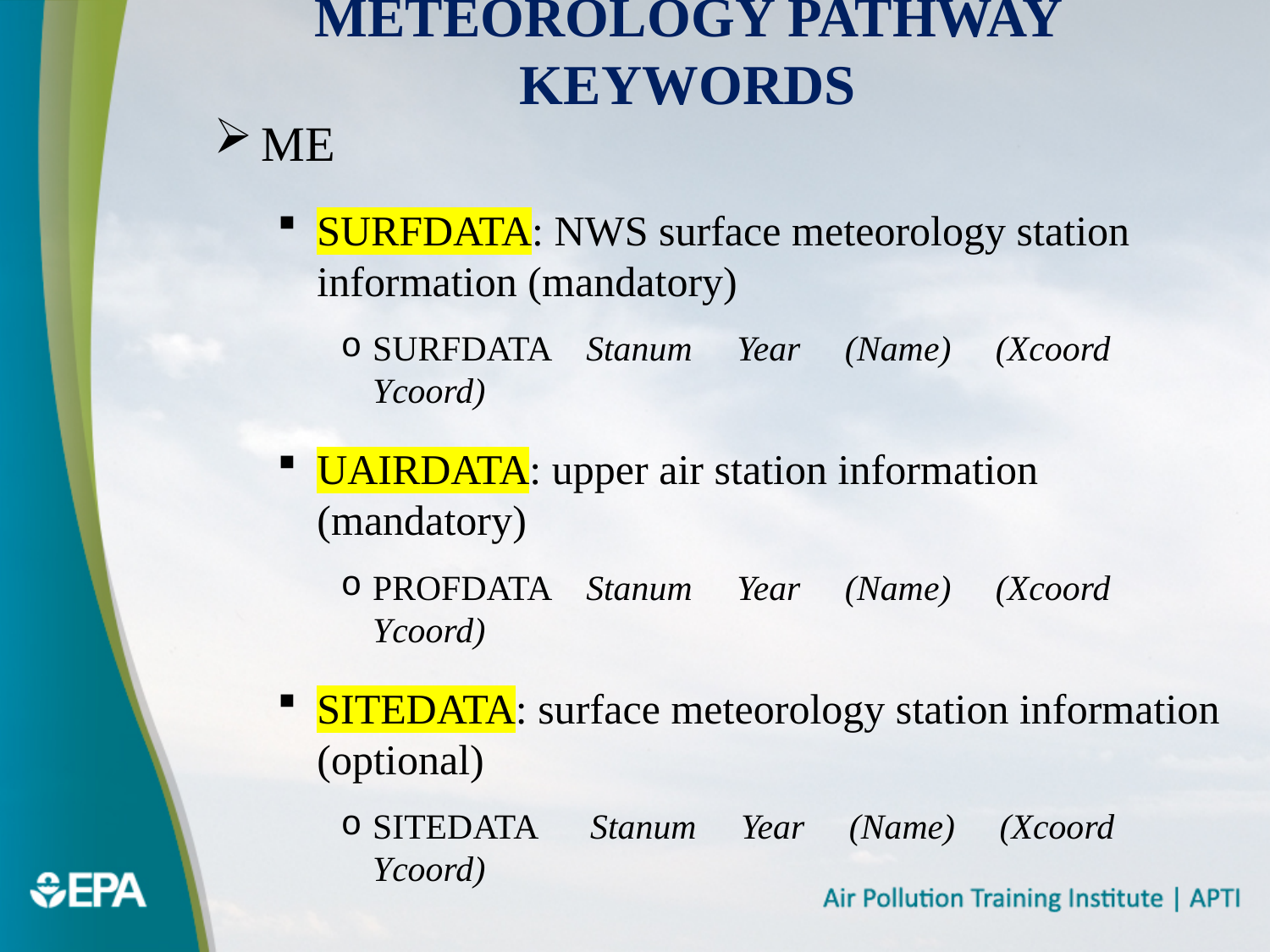

# Meteorology Pathway Keywords
ME
SURFDATA: NWS surface meteorology station information (mandatory)
SURFDATA    Stanum     Year     (Name)     (Xcoord    Ycoord)
UAIRDATA: upper air station information (mandatory)
PROFDATA    Stanum     Year     (Name)     (Xcoord    Ycoord)
SITEDATA: surface meteorology station information (optional)
SITEDATA      Stanum     Year     (Name)     (Xcoord    Ycoord)